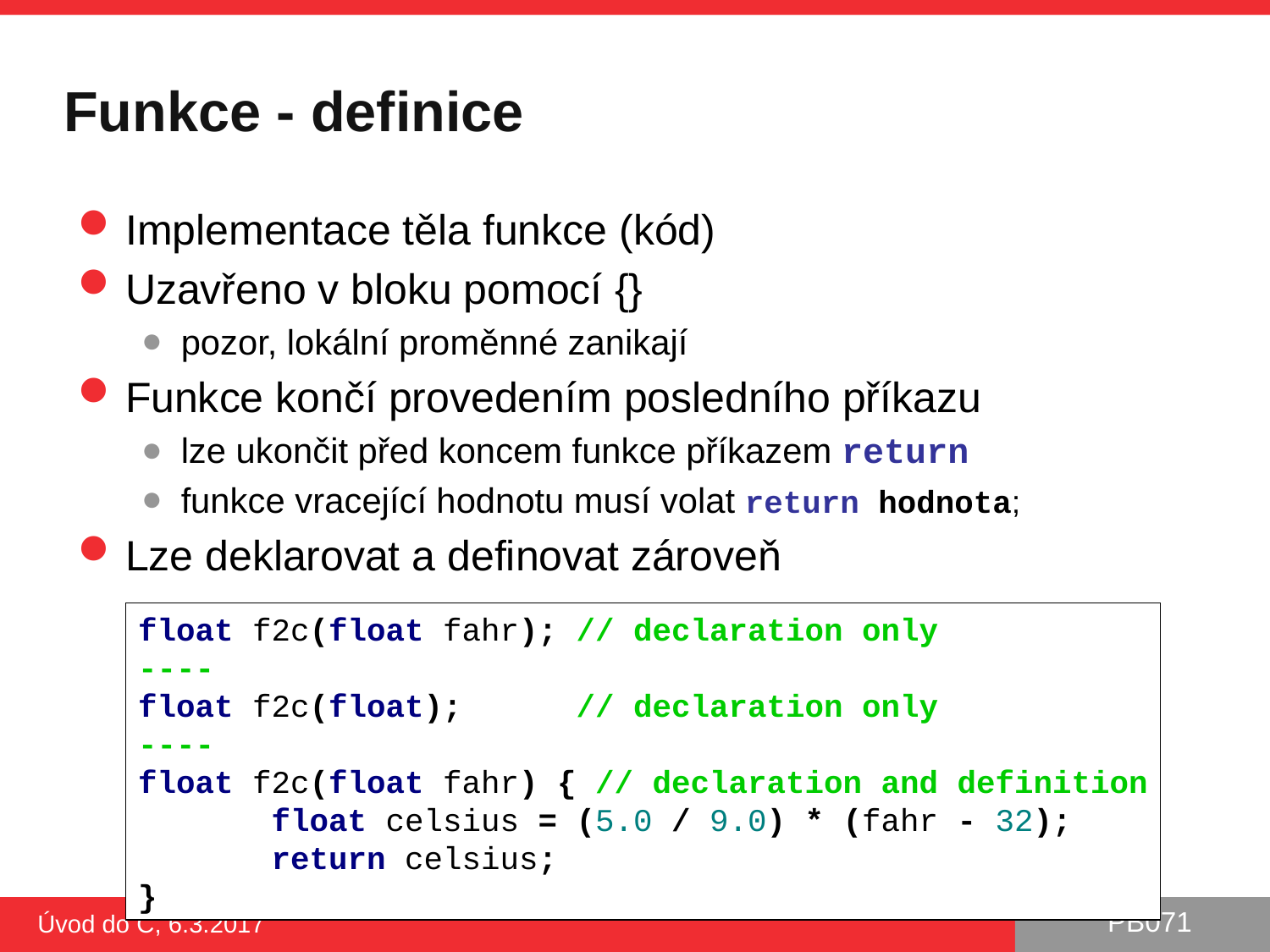

# Funkce - definice
Implementace těla funkce (kód)
Uzavřeno v bloku pomocí {}
pozor, lokální proměnné zanikají
Funkce končí provedením posledního příkazu
lze ukončit před koncem funkce příkazem return
funkce vracející hodnotu musí volat return hodnota;
Lze deklarovat a definovat zároveň

float f2c(float fahr); // declaration only
----
float f2c(float);      // declaration only
----
float f2c(float fahr) { // declaration and definition
       float celsius = (5.0 / 9.0) * (fahr - 32);
       return celsius;
}
Úvod do C, 6.3.2017